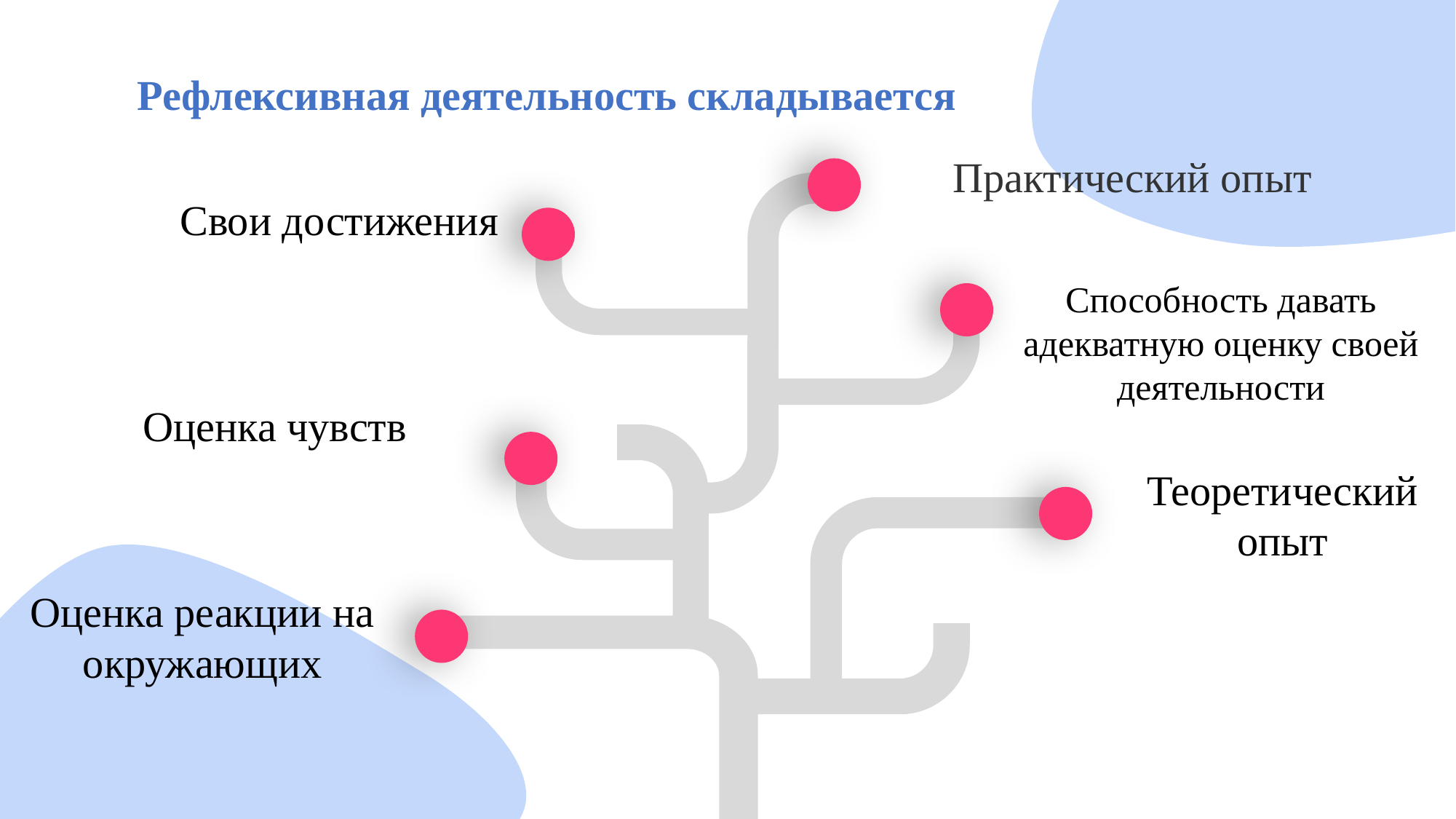

# Рефлексивная деятельность складывается
Практический опыт

Свои достижения

Способность давать адекватную оценку своей деятельности

Оценка чувств

Теоретический опыт

Оценка реакции на окружающих